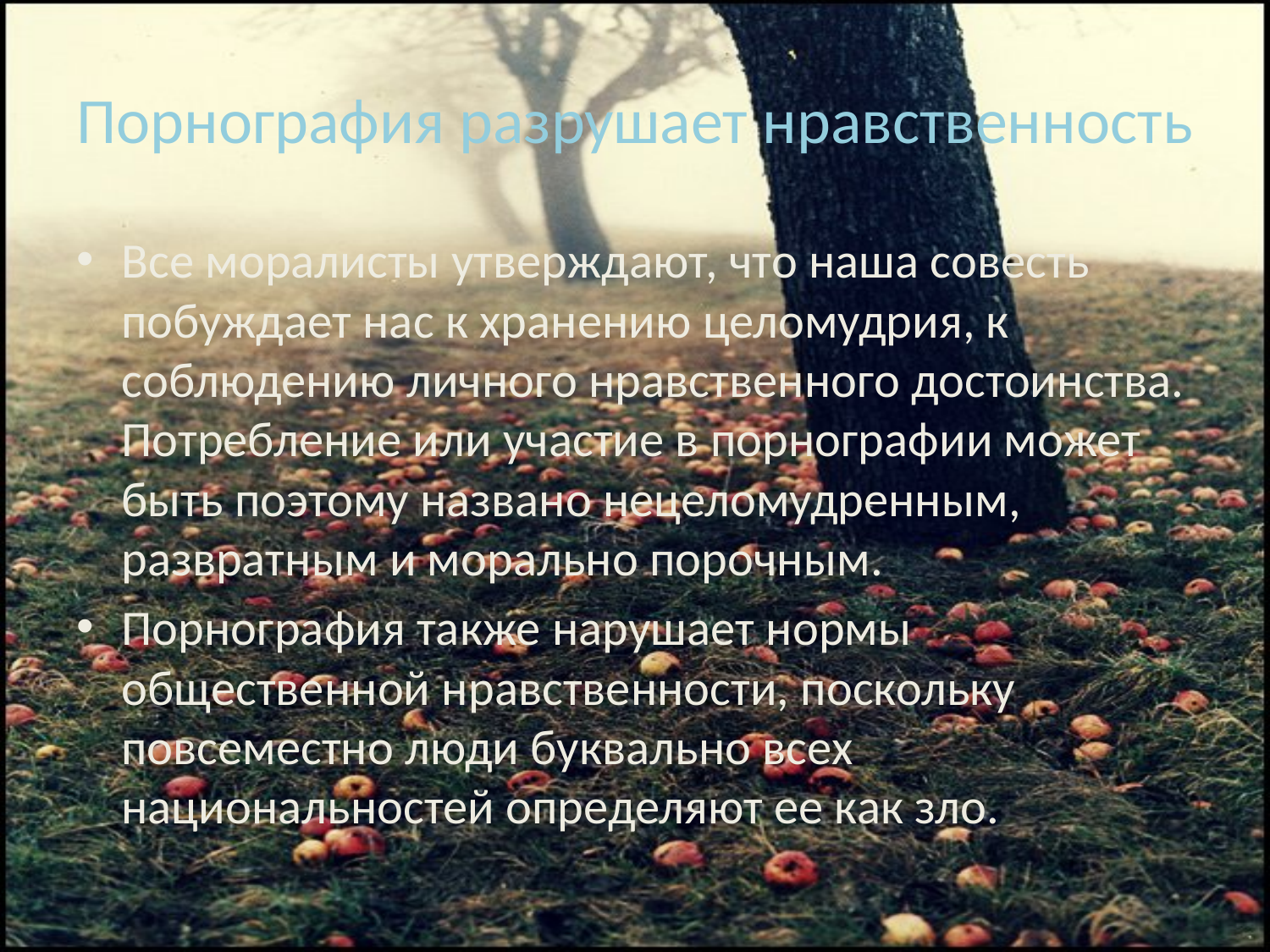

# Порнография разрушает нравственность
Все моралисты утверждают, что наша совесть побуждает нас к хранению целомудрия, к соблюдению личного нравственного достоинства. Потребление или участие в порнографии может быть поэтому названо нецеломудренным, развратным и морально порочным.
Порнография также нарушает нормы общественной нравственности, поскольку повсеместно люди буквально всех национальностей определяют ее как зло.